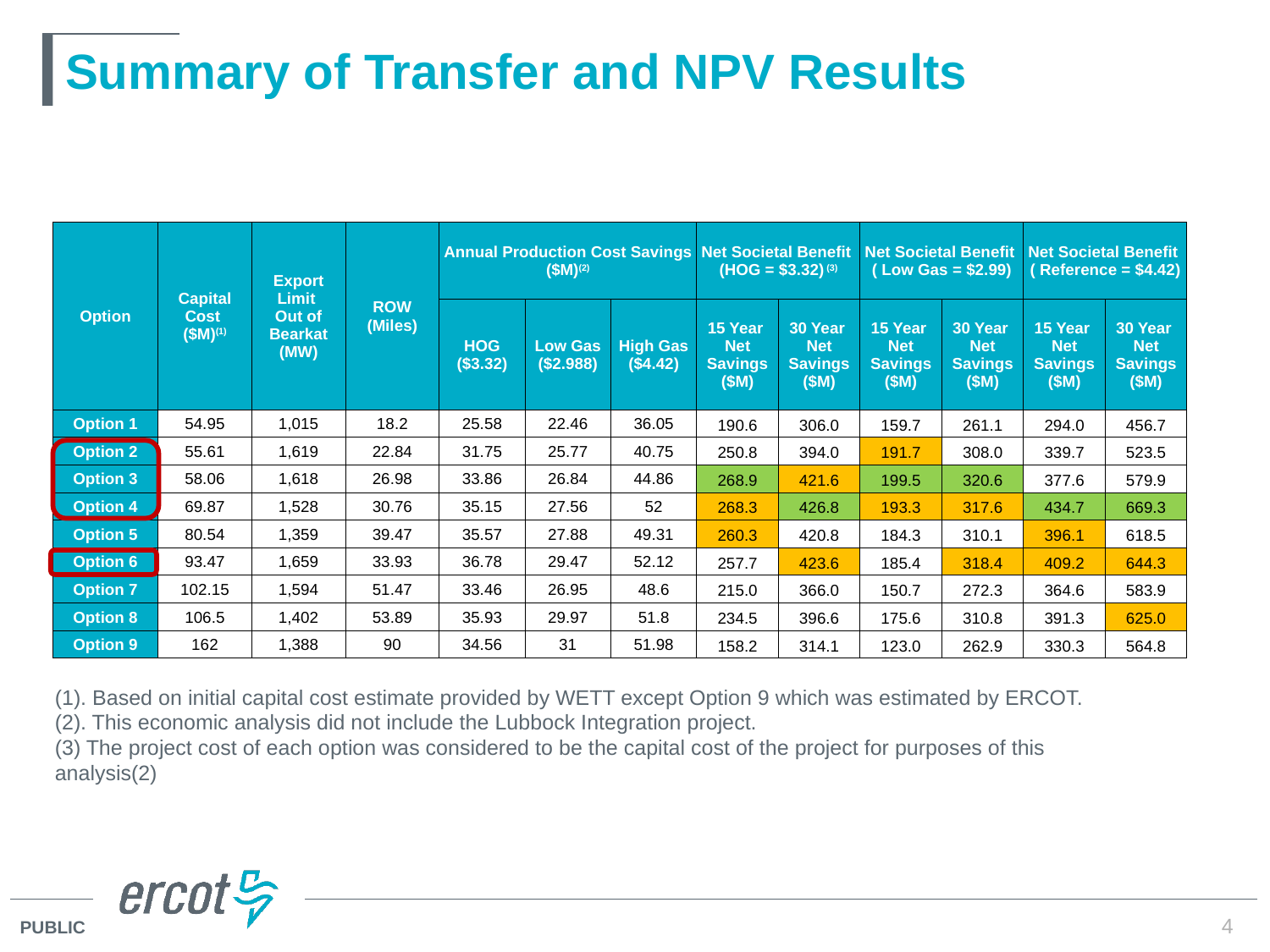

# Summary of Transfer and NPV Results
| Option | Capital Cost ($M)(1) | Export Limit Out of Bearkat (MW) | ROW (Miles) | Annual Production Cost Savings ($M)(2) |  |  | Net Societal Benefit (HOG = $3.32) (3) |  | Net Societal Benefit ( Low Gas = $2.99) |  | Net Societal Benefit ( Reference = $4.42) |  |
| --- | --- | --- | --- | --- | --- | --- | --- | --- | --- | --- | --- | --- |
|  |  |  |  | HOG ($3.32) | Low Gas ($2.988) | High Gas ($4.42) | 15 Year Net Savings ($M) | 30 Year Net Savings ($M) | 15 Year Net Savings ($M) | 30 Year Net Savings ($M) | 15 Year Net Savings ($M) | 30 Year Net Savings ($M) |
| Option 1 | 54.95 | 1,015 | 18.2 | 25.58 | 22.46 | 36.05 | 190.6 | 306.0 | 159.7 | 261.1 | 294.0 | 456.7 |
| Option 2 | 55.61 | 1,619 | 22.84 | 31.75 | 25.77 | 40.75 | 250.8 | 394.0 | 191.7 | 308.0 | 339.7 | 523.5 |
| Option 3 | 58.06 | 1,618 | 26.98 | 33.86 | 26.84 | 44.86 | 268.9 | 421.6 | 199.5 | 320.6 | 377.6 | 579.9 |
| Option 4 | 69.87 | 1,528 | 30.76 | 35.15 | 27.56 | 52 | 268.3 | 426.8 | 193.3 | 317.6 | 434.7 | 669.3 |
| Option 5 | 80.54 | 1,359 | 39.47 | 35.57 | 27.88 | 49.31 | 260.3 | 420.8 | 184.3 | 310.1 | 396.1 | 618.5 |
| Option 6 | 93.47 | 1,659 | 33.93 | 36.78 | 29.47 | 52.12 | 257.7 | 423.6 | 185.4 | 318.4 | 409.2 | 644.3 |
| Option 7 | 102.15 | 1,594 | 51.47 | 33.46 | 26.95 | 48.6 | 215.0 | 366.0 | 150.7 | 272.3 | 364.6 | 583.9 |
| Option 8 | 106.5 | 1,402 | 53.89 | 35.93 | 29.97 | 51.8 | 234.5 | 396.6 | 175.6 | 310.8 | 391.3 | 625.0 |
| Option 9 | 162 | 1,388 | 90 | 34.56 | 31 | 51.98 | 158.2 | 314.1 | 123.0 | 262.9 | 330.3 | 564.8 |

(1). Based on initial capital cost estimate provided by WETT except Option 9 which was estimated by ERCOT.
(2). This economic analysis did not include the Lubbock Integration project.
(3) The project cost of each option was considered to be the capital cost of the project for purposes of this analysis(2)
4